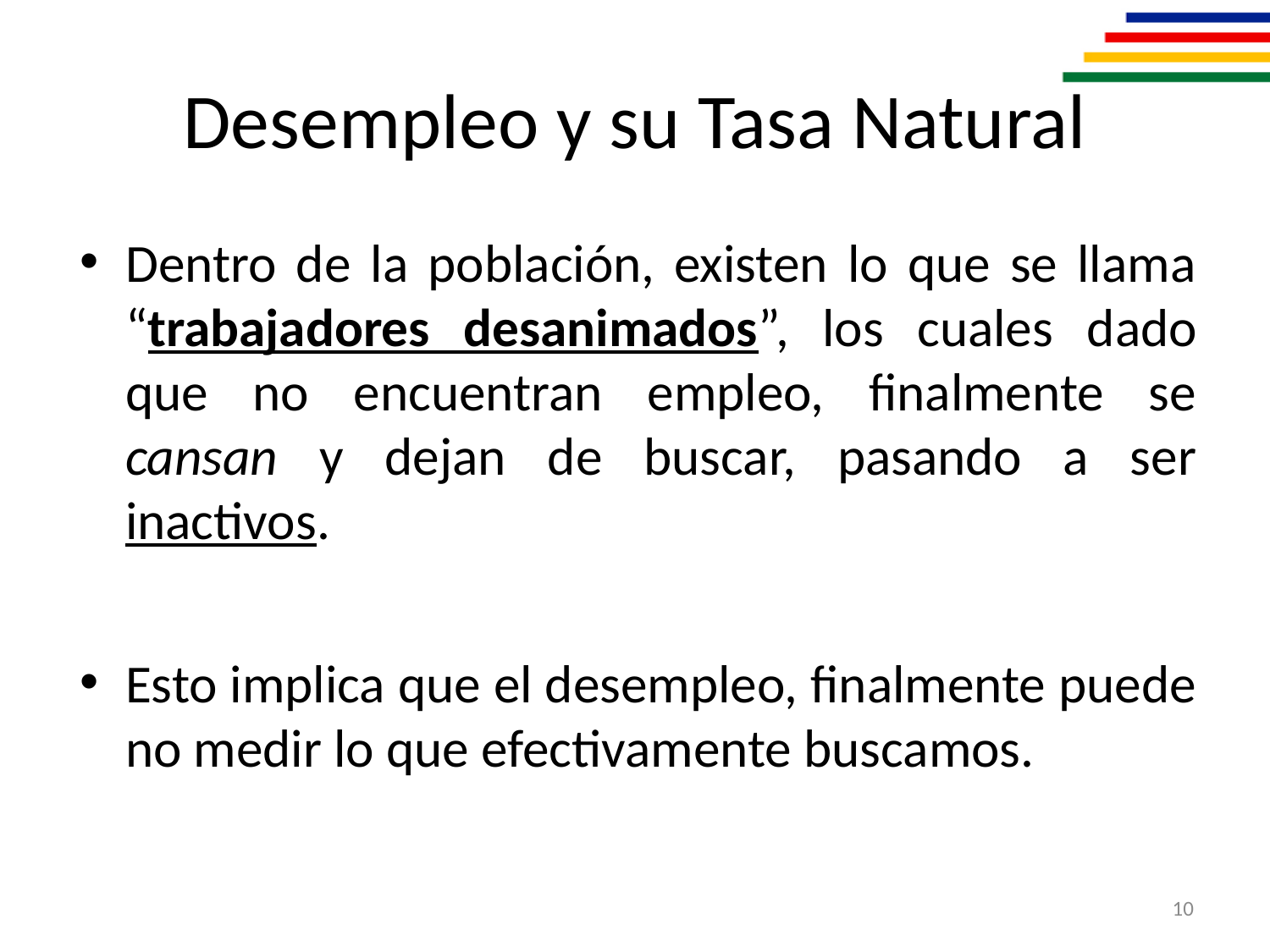

# Desempleo y su Tasa Natural
Dentro de la población, existen lo que se llama “trabajadores desanimados”, los cuales dado que no encuentran empleo, finalmente se cansan y dejan de buscar, pasando a ser inactivos.

Esto implica que el desempleo, finalmente puede no medir lo que efectivamente buscamos.

10